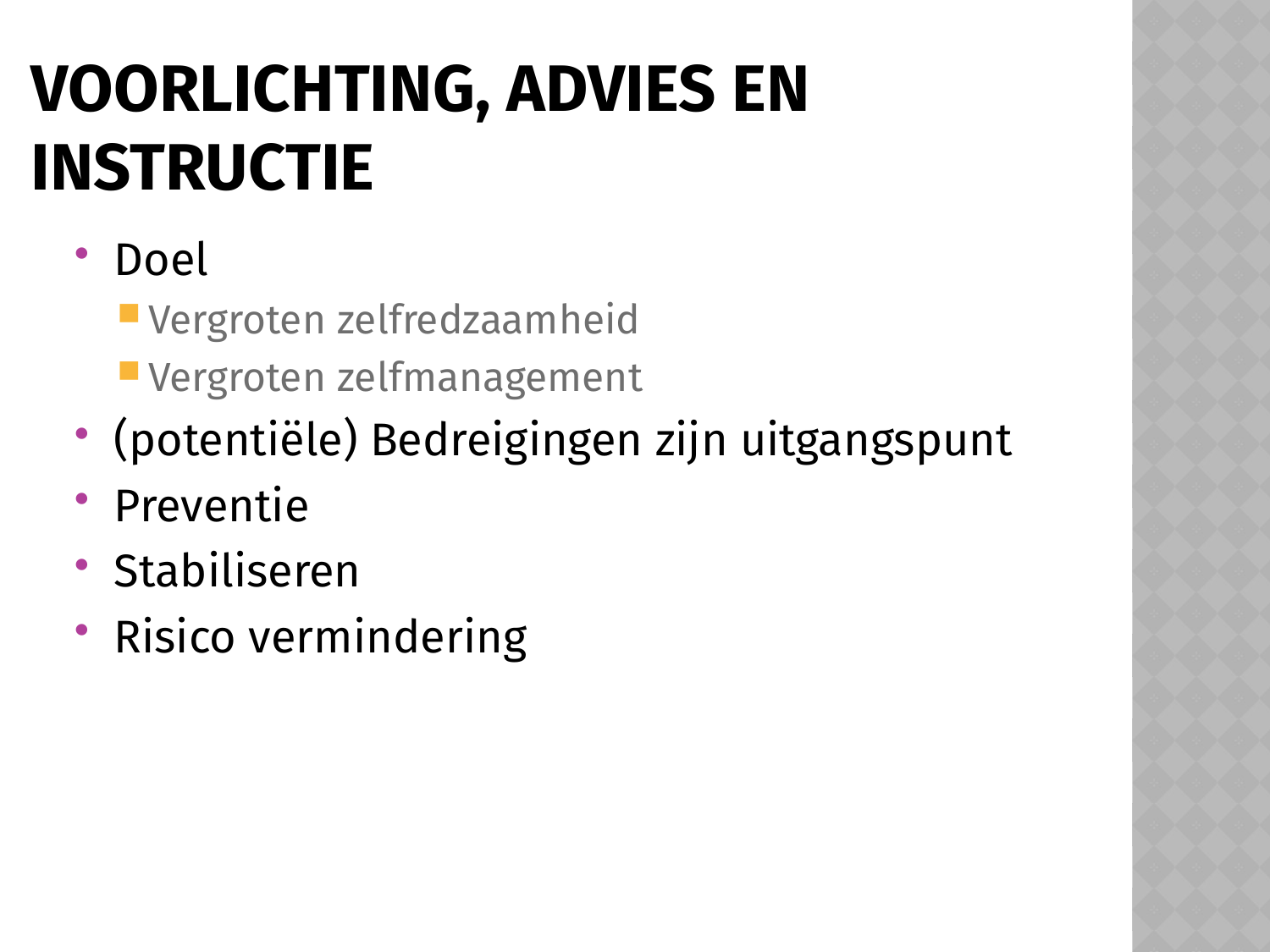

# Voorlichting, advies en instructie
Doel
Vergroten zelfredzaamheid
Vergroten zelfmanagement
(potentiële) Bedreigingen zijn uitgangspunt
Preventie
Stabiliseren
Risico vermindering